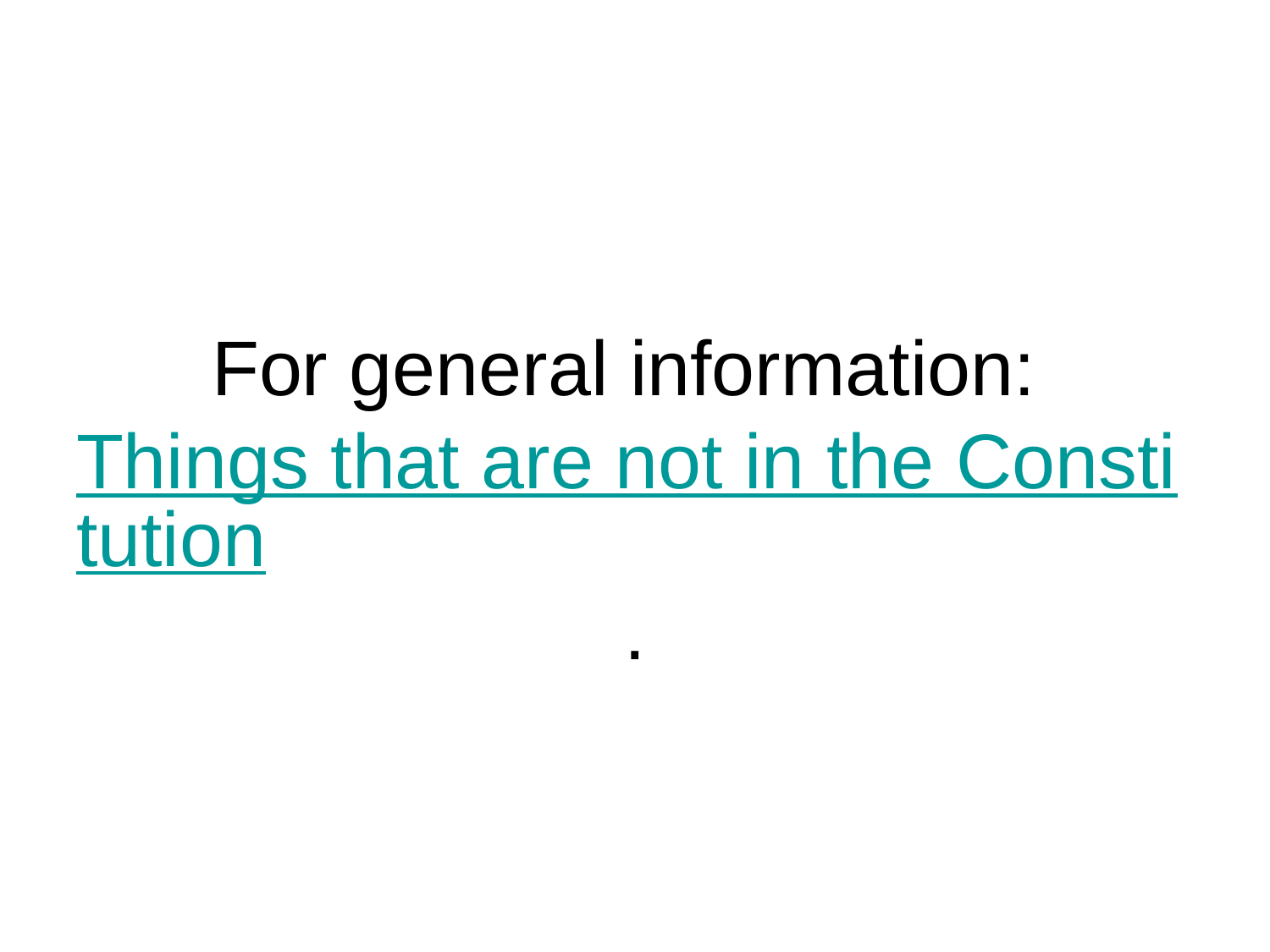

# For general information: Things that are not in the Constitution.